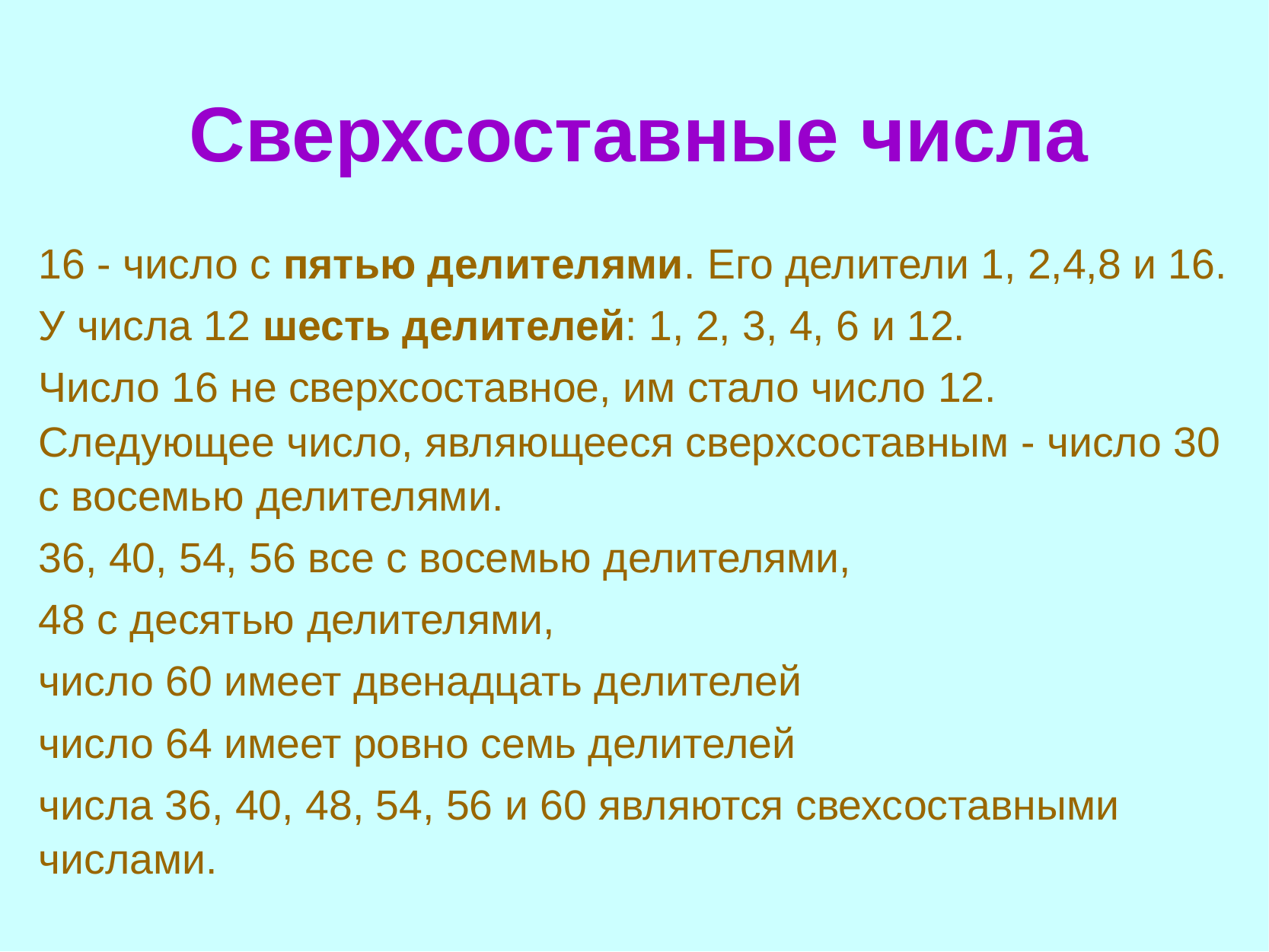

# Сверхсоставные числа
16 - число с пятью делителями. Его делители 1, 2,4,8 и 16.
У числа 12 шесть делителей: 1, 2, 3, 4, 6 и 12.
Число 16 не сверхсоставное, им стало число 12. Следующее число, являющееся сверхсоставным - число 30 с восемью делителями.
36, 40, 54, 56 все с восемью делителями,
48 с десятью делителями,
число 60 имеет двенадцать делителей
число 64 имеет ровно семь делителей
числа 36, 40, 48, 54, 56 и 60 являются свехсоставными числами.